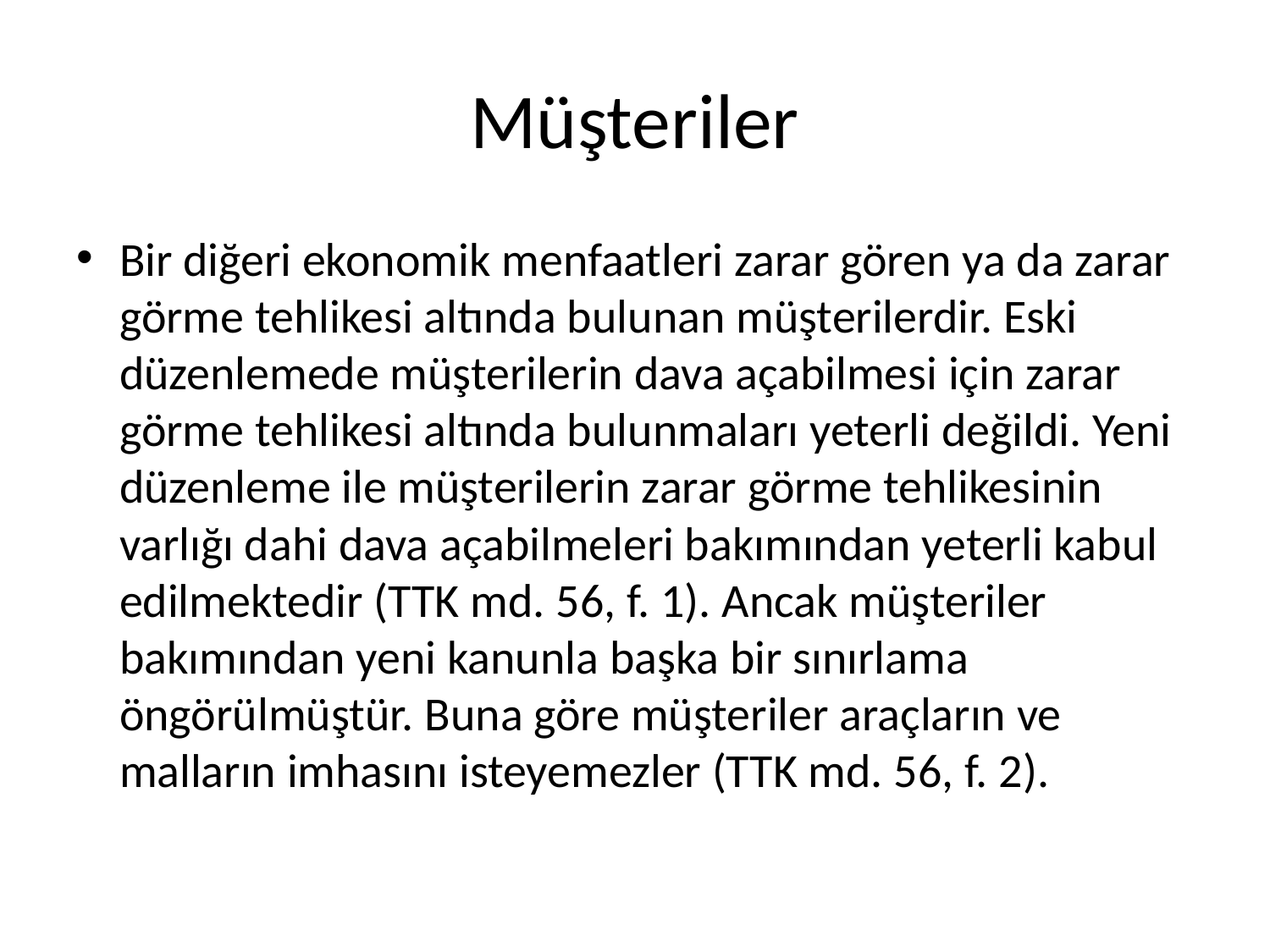

# Müşteriler
Bir diğeri ekonomik menfaatleri zarar gören ya da zarar görme tehlikesi altında bulunan müşterilerdir. Eski düzenlemede müşterilerin dava açabilmesi için zarar görme tehlikesi altında bulunmaları yeterli değildi. Yeni düzenleme ile müşterilerin zarar görme tehlikesinin varlığı dahi dava açabilmeleri bakımından yeterli kabul edilmektedir (TTK md. 56, f. 1). Ancak müşteriler bakımından yeni kanunla başka bir sınırlama öngörülmüştür. Buna göre müşteriler araçların ve malların imhasını isteyemezler (TTK md. 56, f. 2).